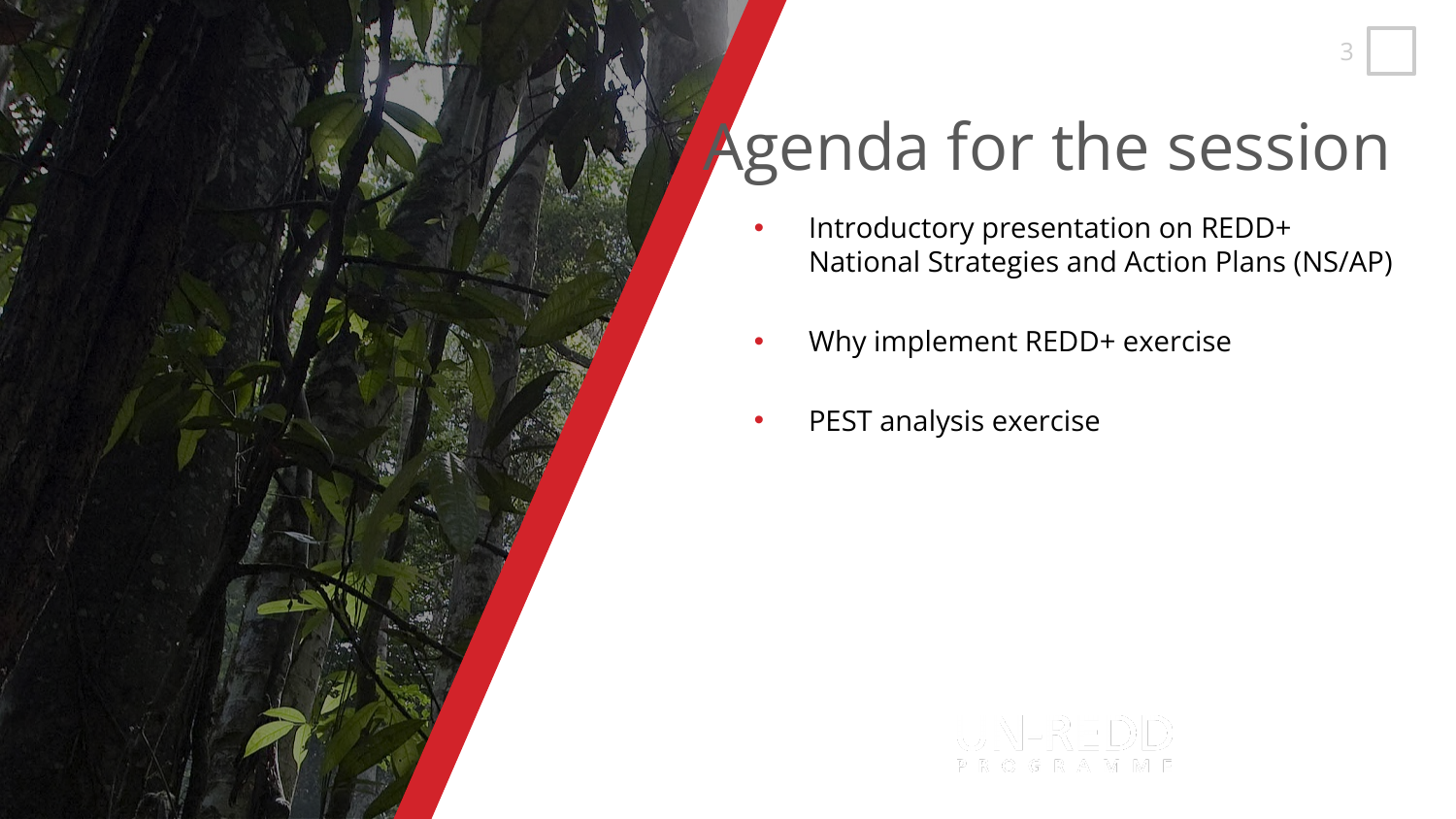

Introductory presentation on REDD+ National Strategies and Action Plans (NS/AP)

Why implement REDD+ exercise

PEST analysis exercise